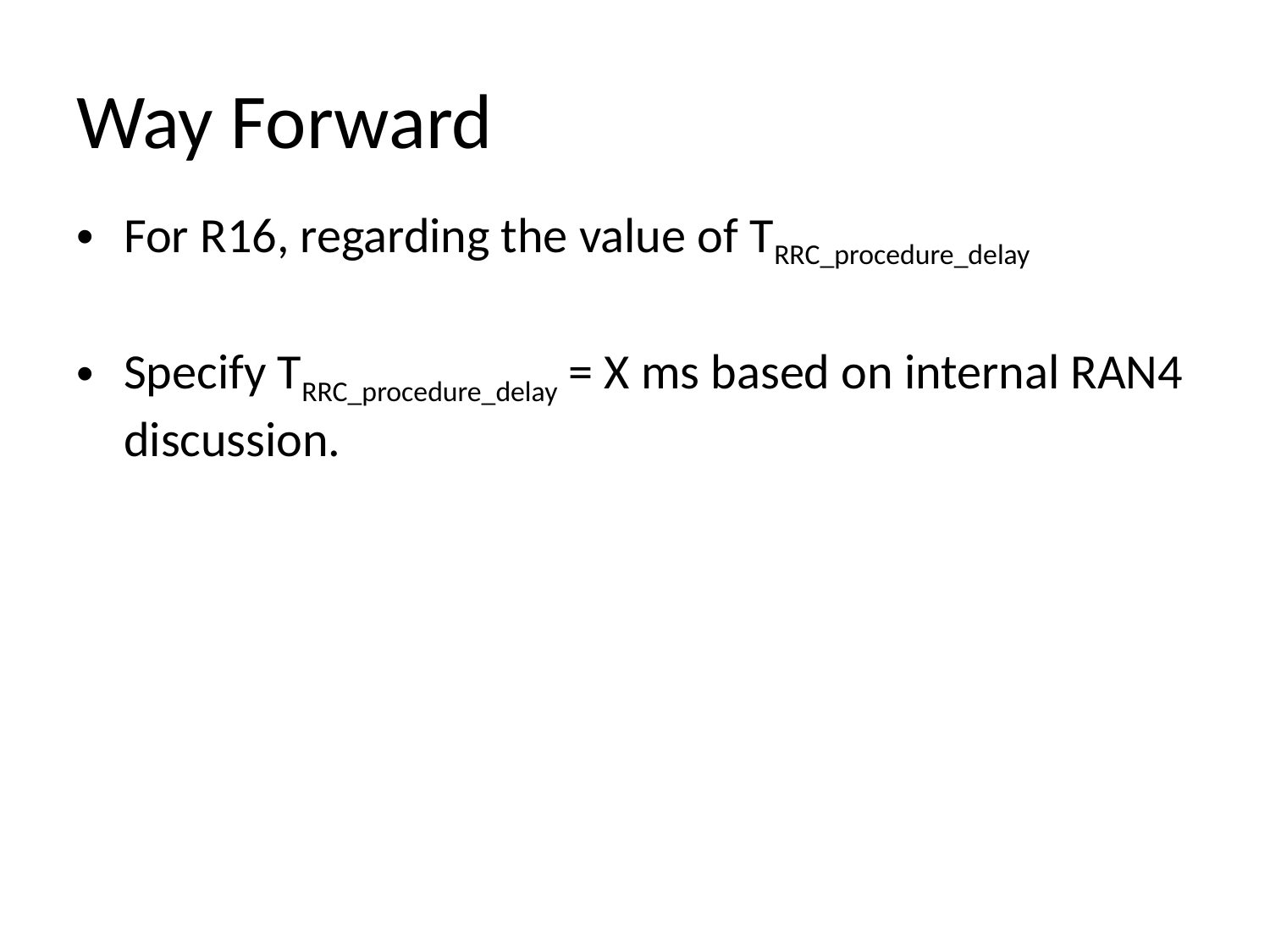

# Way Forward
For R16, regarding the value of TRRC_procedure_delay

Specify TRRC_procedure_delay = X ms based on internal RAN4 discussion.